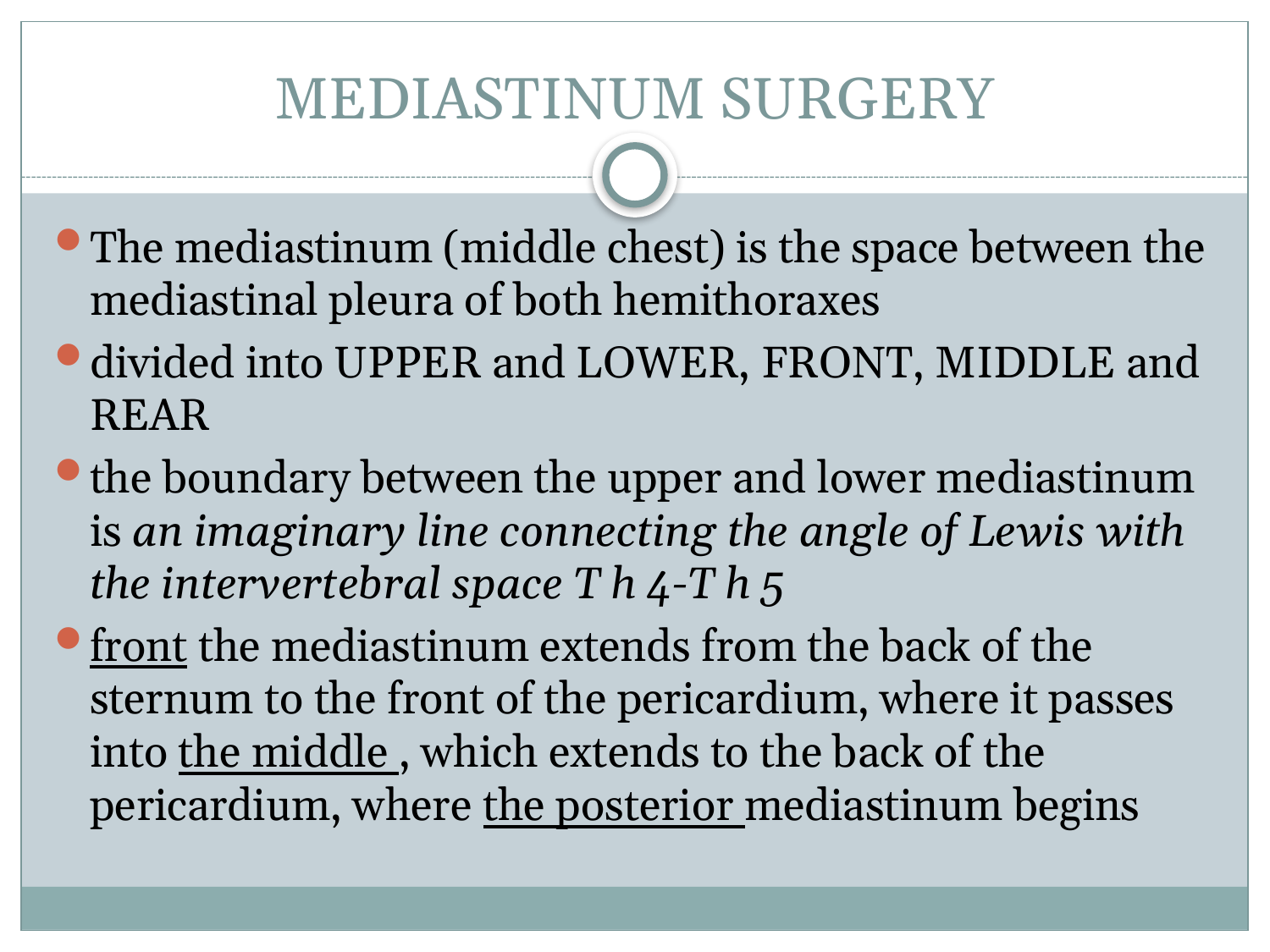

# MEDIASTINUM SURGERY
The mediastinum (middle chest) is the space between the mediastinal pleura of both hemithoraxes
divided into UPPER and LOWER, FRONT, MIDDLE and REAR
the boundary between the upper and lower mediastinum is an imaginary line connecting the angle of Lewis with the intervertebral space T h 4-T h 5
front the mediastinum extends from the back of the sternum to the front of the pericardium, where it passes into the middle , which extends to the back of the pericardium, where the posterior mediastinum begins